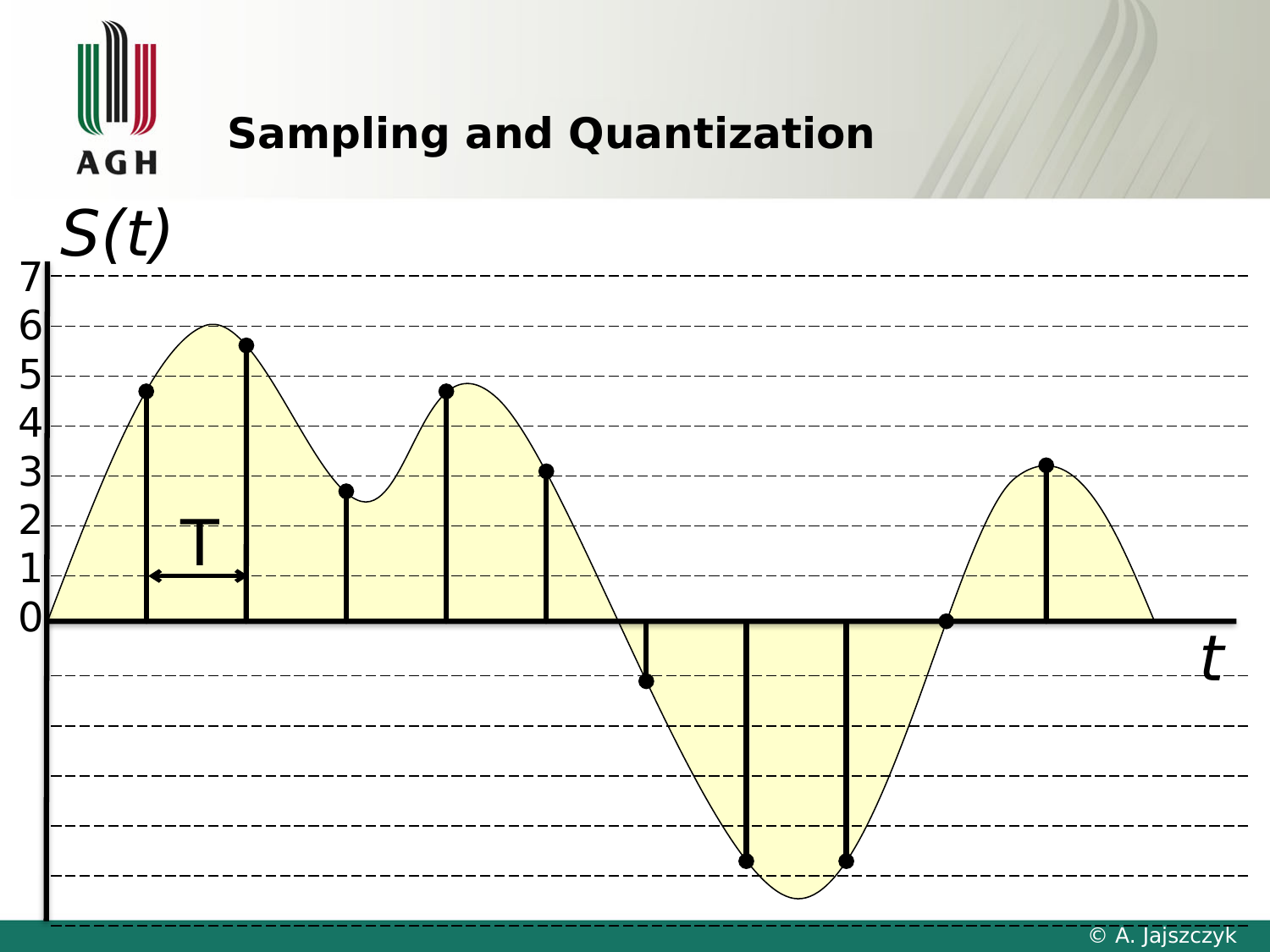

# Sampling and Quantization
S(t)
7
6
5
4
3
2
1
0

T
t